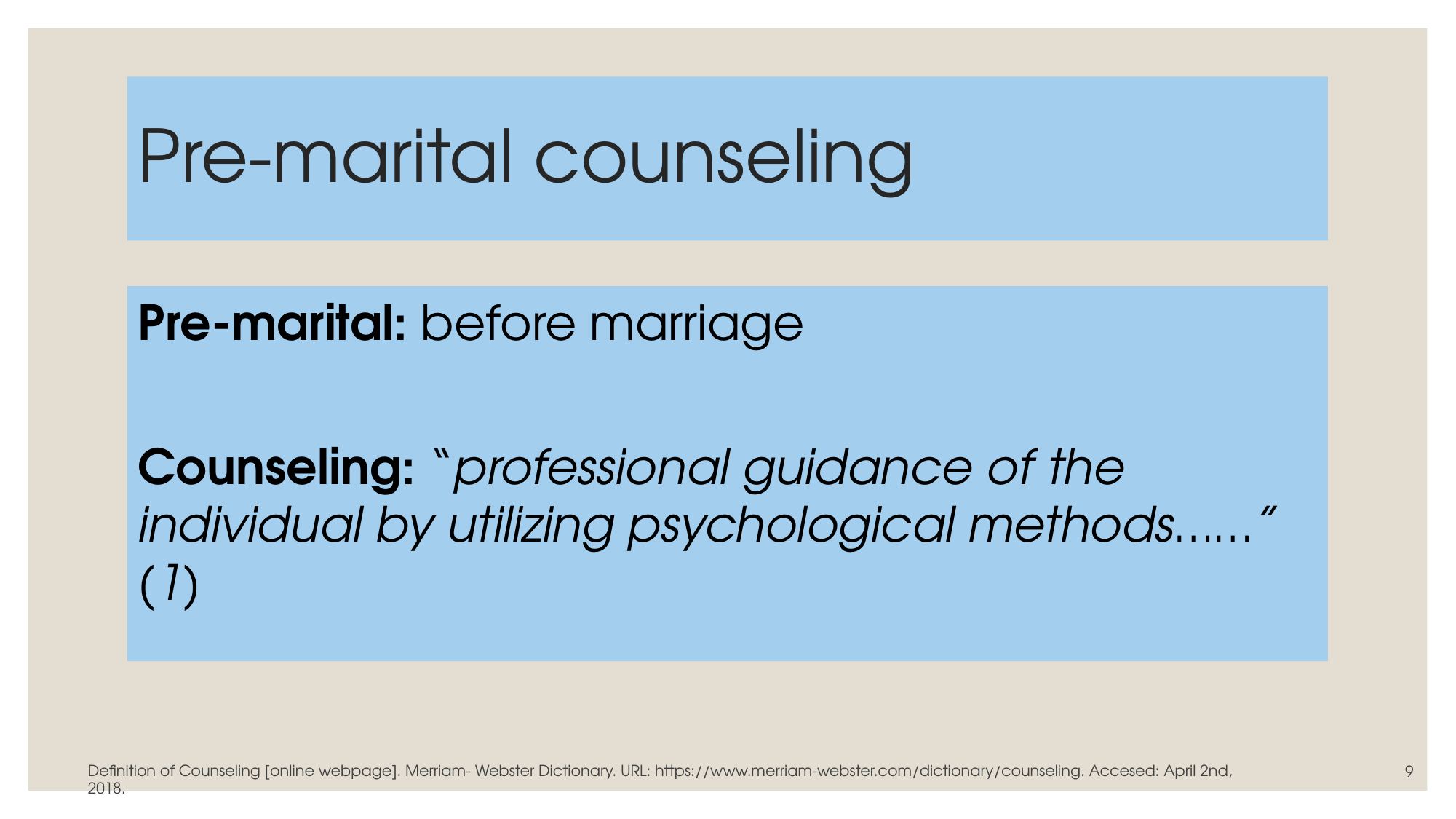

# Pre-marital counseling
Pre-marital: before marriage

Counseling: “professional guidance of the individual by utilizing psychological methods……” (1)

9
Definition of Counseling [online webpage]. Merriam- Webster Dictionary. URL: https://www.merriam-webster.com/dictionary/counseling. Accesed: April 2nd, 2018.